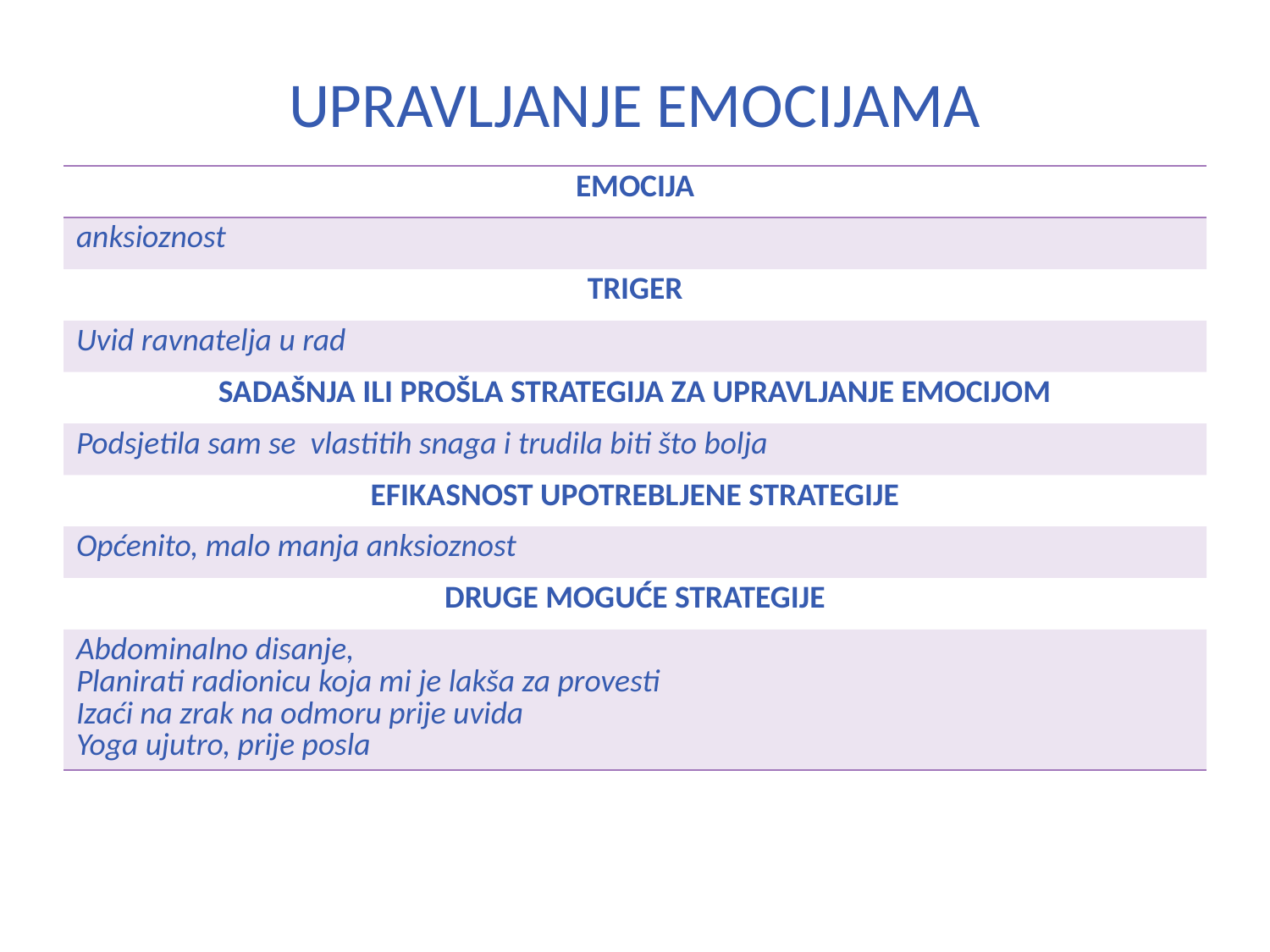

# UPRAVLJANJE EMOCIJAMA
| EMOCIJA |
| --- |
| anksioznost |
| TRIGER |
| Uvid ravnatelja u rad |
| SADAŠNJA ILI PROŠLA STRATEGIJA ZA UPRAVLJANJE EMOCIJOM |
| Podsjetila sam se vlastitih snaga i trudila biti što bolja |
| EFIKASNOST UPOTREBLJENE STRATEGIJE |
| Općenito, malo manja anksioznost |
| DRUGE MOGUĆE STRATEGIJE |
| Abdominalno disanje, Planirati radionicu koja mi je lakša za provesti Izaći na zrak na odmoru prije uvida Yoga ujutro, prije posla |